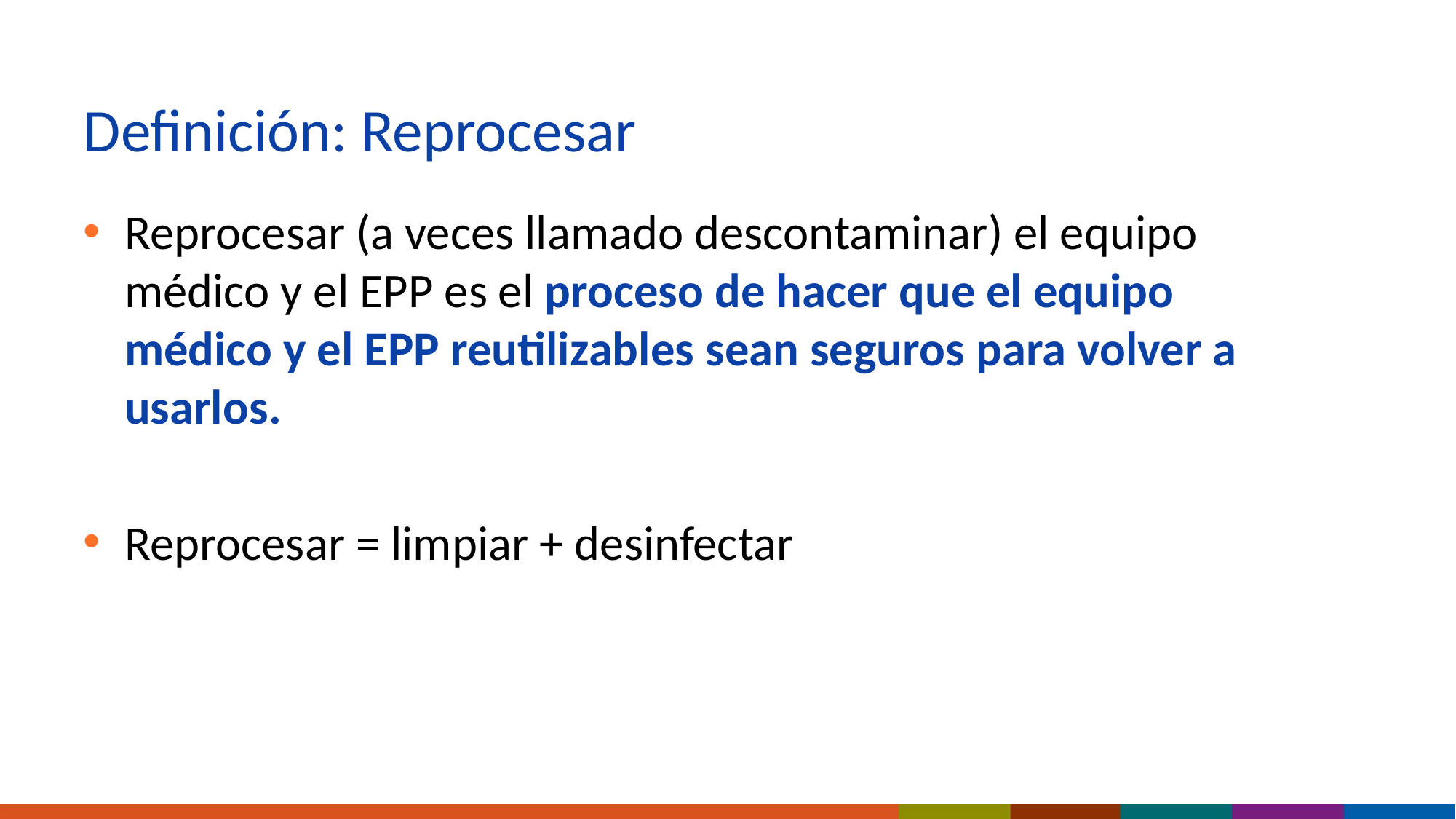

# Definición: Reprocesar
Reprocesar (a veces llamado descontaminar) el equipo médico y el EPP es el proceso de hacer que el equipo médico y el EPP reutilizables sean seguros para volver a usarlos.

Reprocesar = limpiar + desinfectar